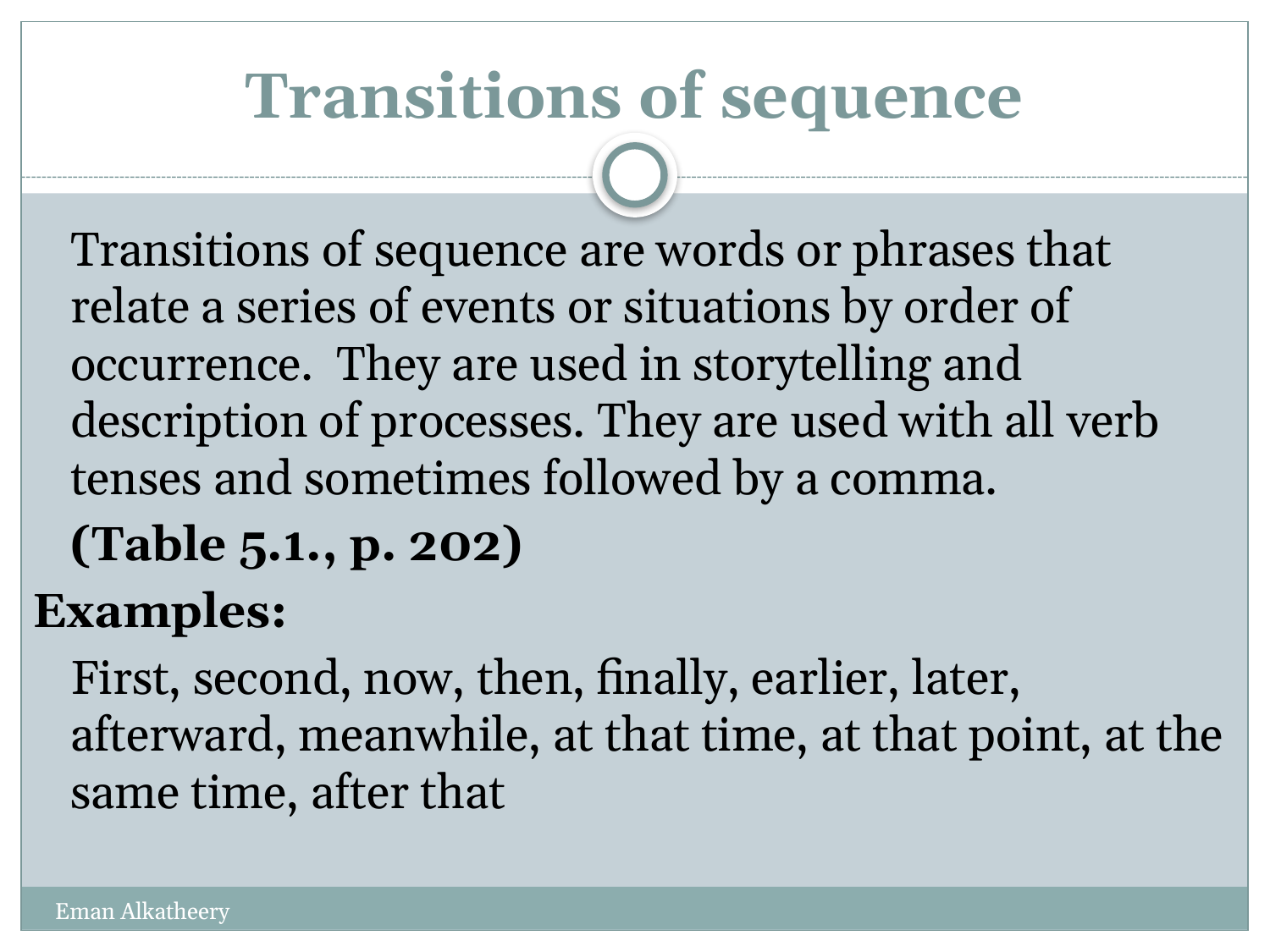

# Transitions of sequence
	Transitions of sequence are words or phrases that relate a series of events or situations by order of occurrence.  They are used in storytelling and description of processes. They are used with all verb tenses and sometimes followed by a comma.
	(Table 5.1., p. 202)
Examples:
	First, second, now, then, finally, earlier, later, afterward, meanwhile, at that time, at that point, at the same time, after that
Eman Alkatheery